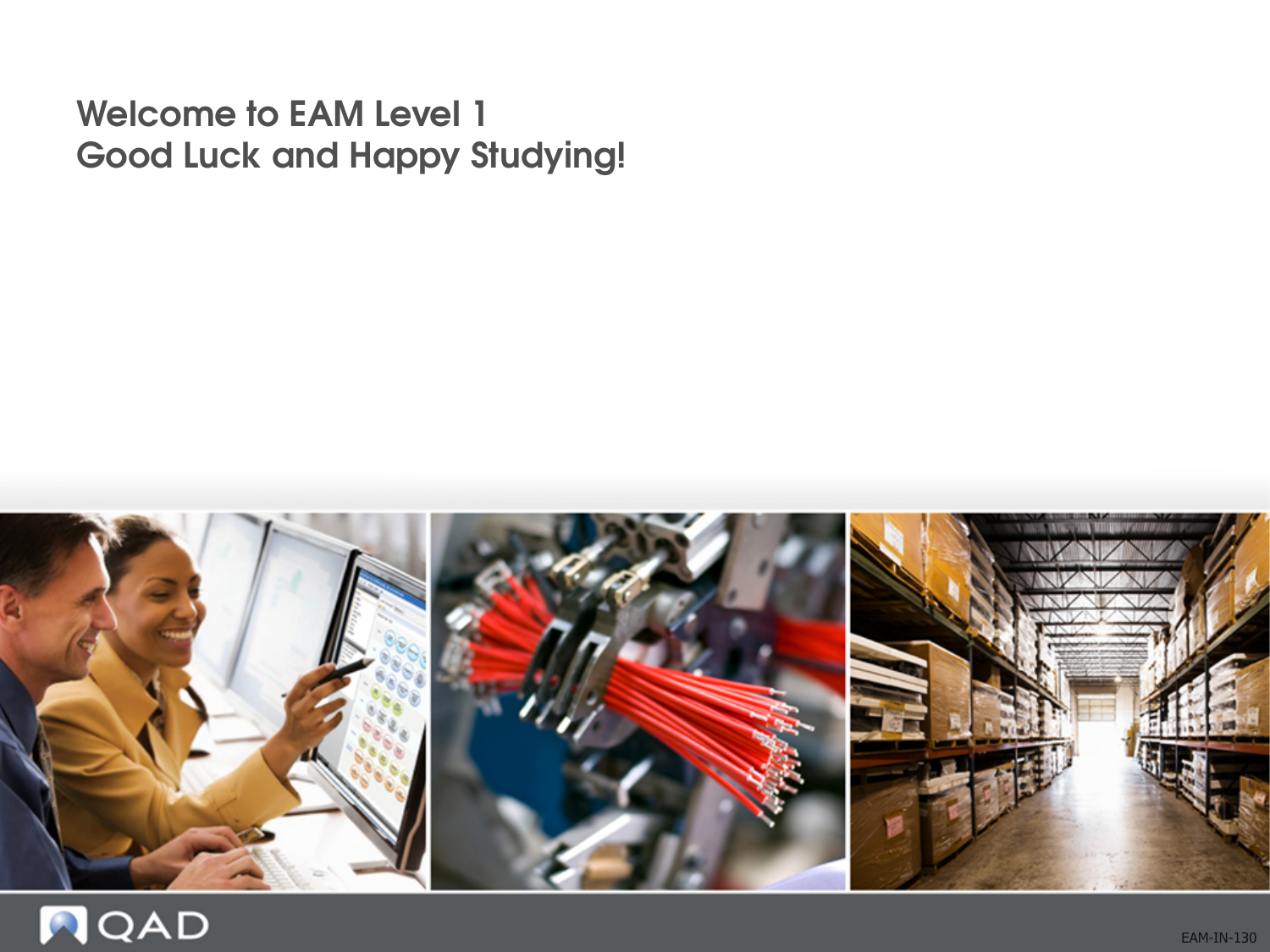

# Welcome to EAM Level 1 Good Luck and Happy Studying!
EAM-IN-130